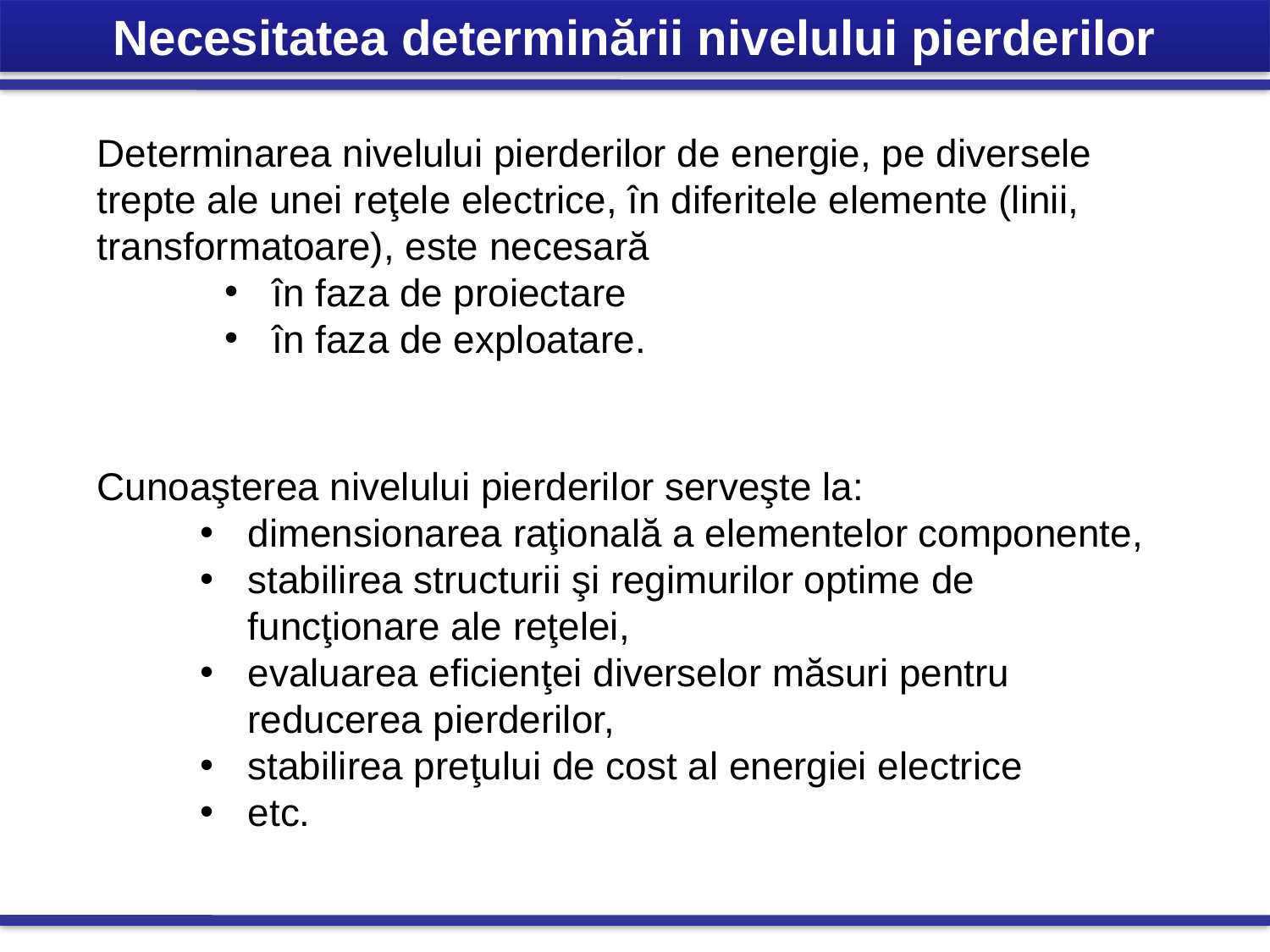

Necesitatea determinării nivelului pierderilor

Determinarea nivelului pierderilor de energie, pe diversele trepte ale unei reţele electrice, în diferitele elemente (linii, transformatoare), este necesară
în faza de proiectare
în faza de exploatare.

Cunoaşterea nivelului pierderilor serveşte la:
dimensionarea raţională a elementelor componente,
stabilirea structurii şi regimurilor optime de funcţionare ale reţelei,
evaluarea eficienţei diverselor măsuri pentru reducerea pierderilor,
stabilirea preţului de cost al energiei electrice
etc.